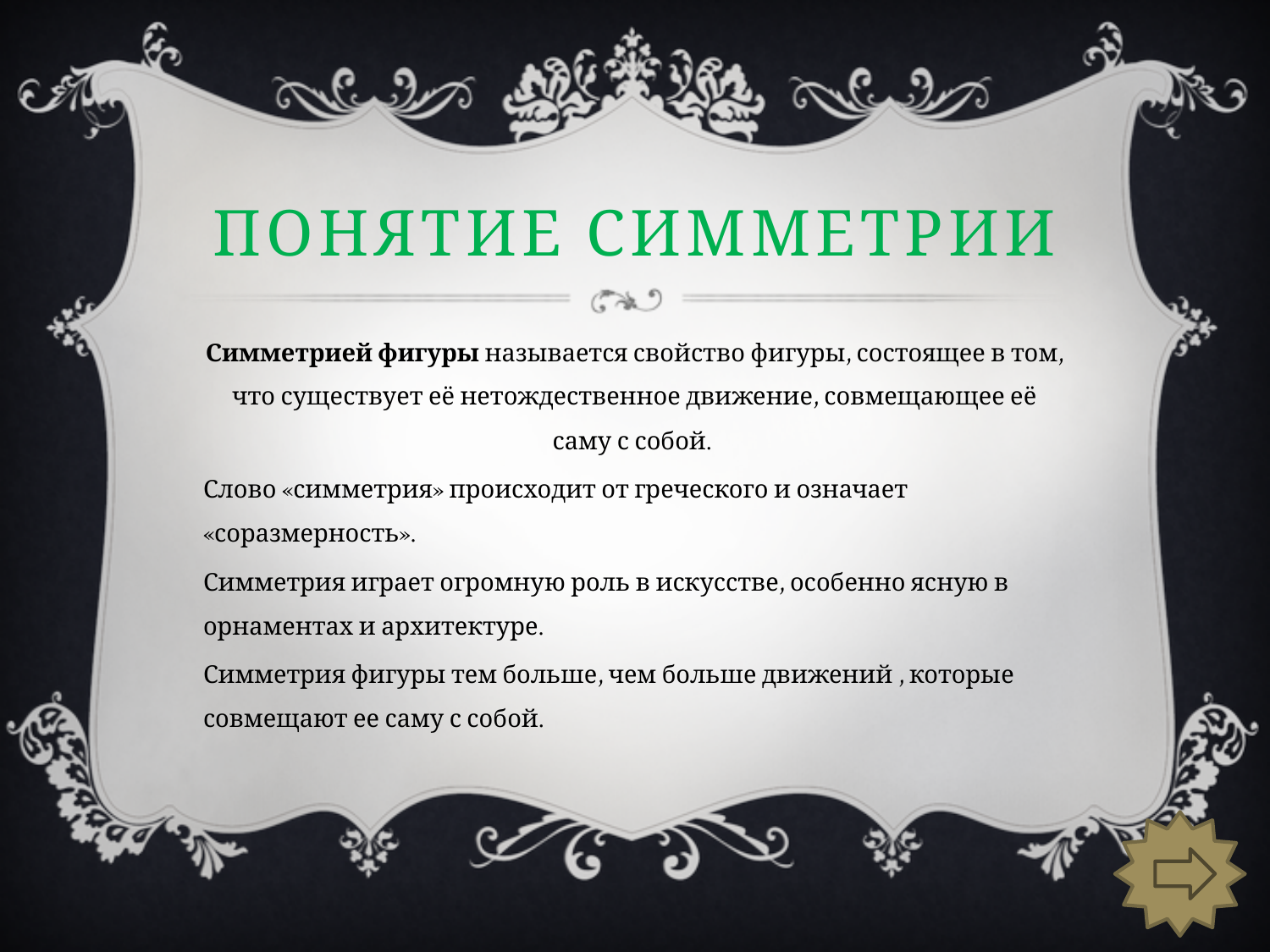

# Понятие симметрии
Симметрией фигуры называется свойство фигуры, состоящее в том, что существует её нетождественное движение, совмещающее её саму с собой.
Слово «симметрия» происходит от греческого и означает «соразмерность».
Симметрия играет огромную роль в искусстве, особенно ясную в орнаментах и архитектуре.
Симметрия фигуры тем больше, чем больше движений , которые совмещают ее саму с собой.